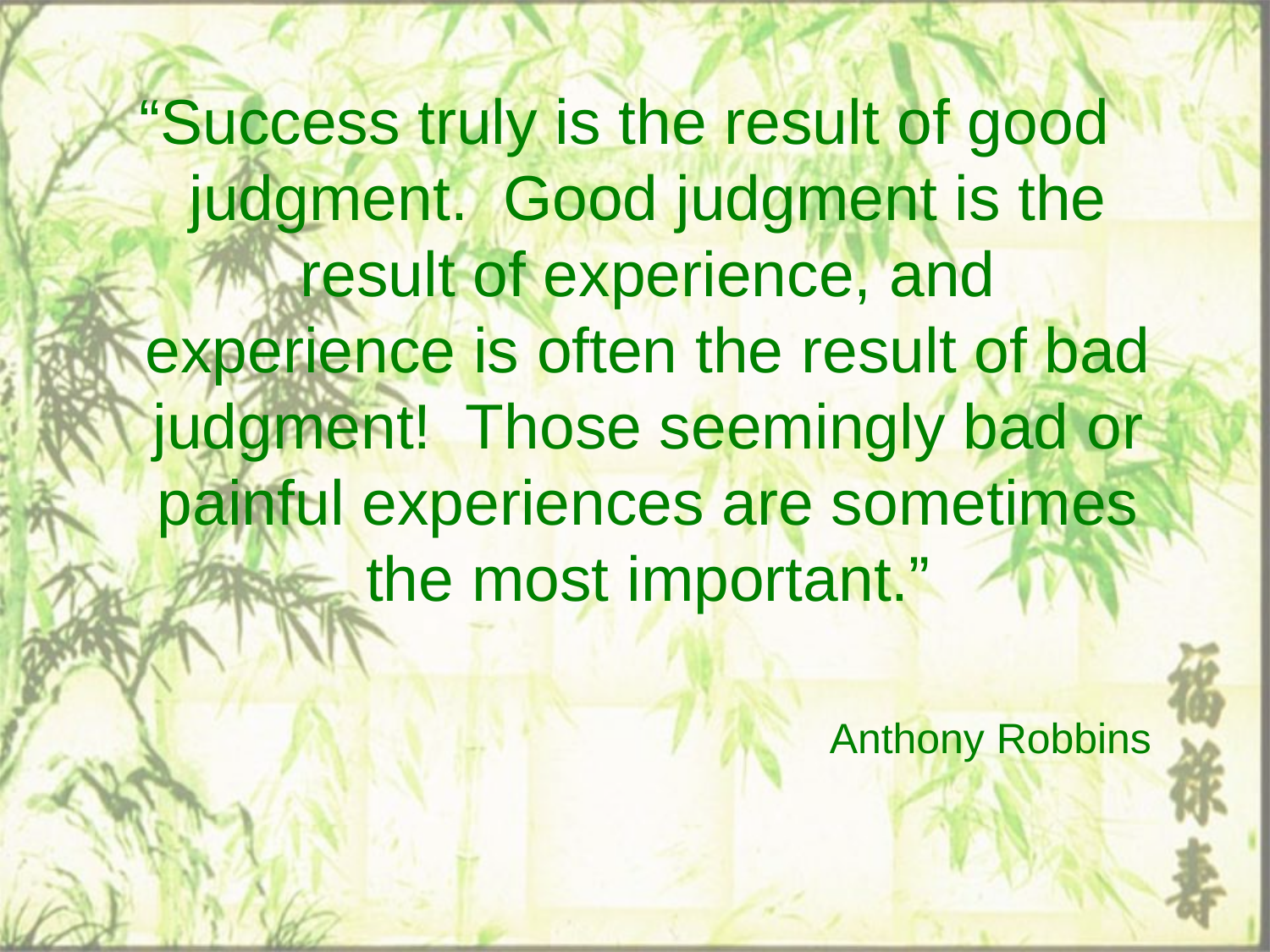

“Success truly is the result of good judgment.  Good judgment is the result of experience, and experience is often the result of bad judgment!  Those seemingly bad or painful experiences are sometimes the most important.”

Anthony Robbins